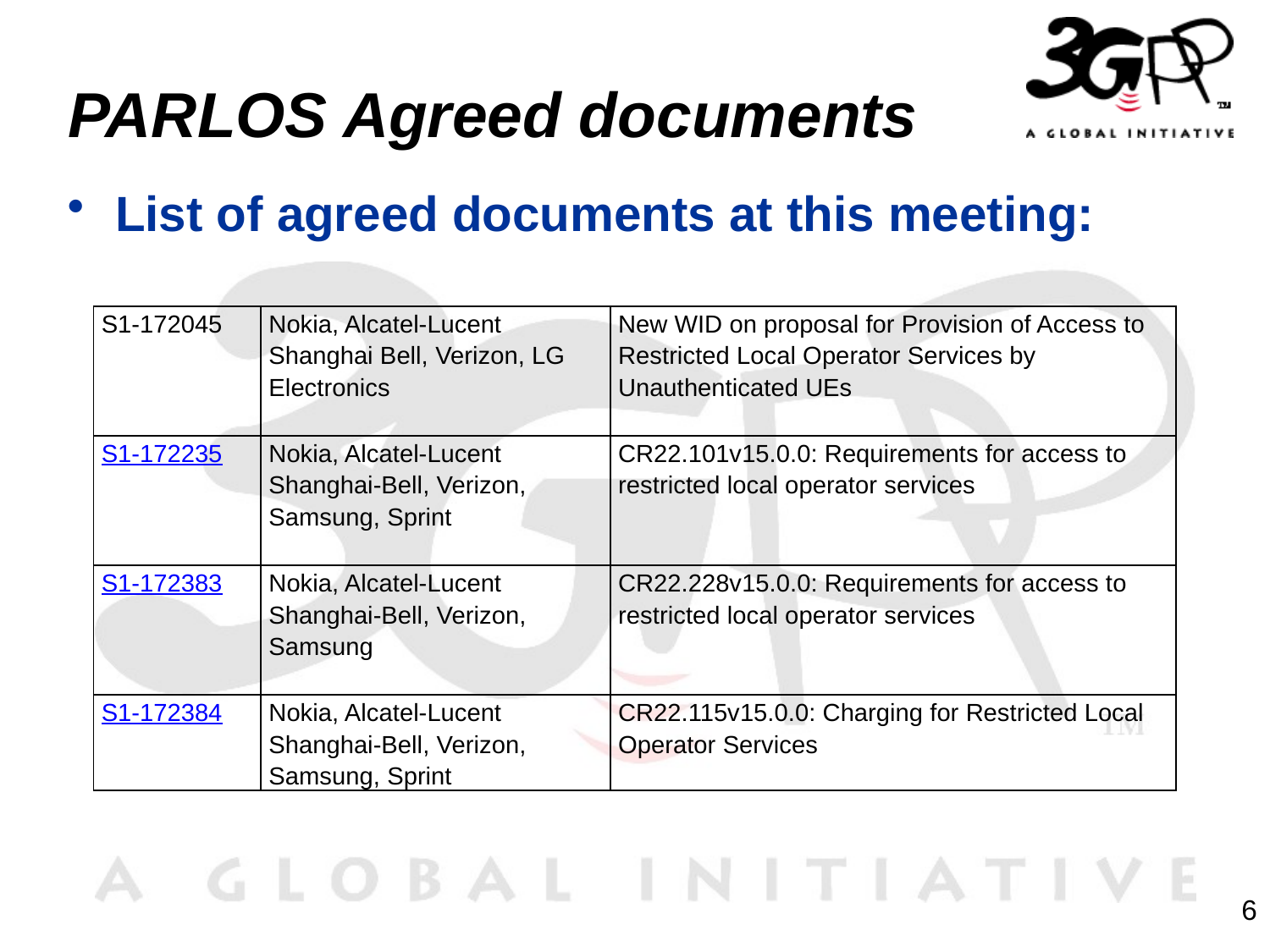

# PARLOS Agreed documents
List of agreed documents at this meeting:
| S1-172045 | Nokia, Alcatel-Lucent Shanghai Bell, Verizon, LG Electronics | New WID on proposal for Provision of Access to Restricted Local Operator Services by Unauthenticated UEs |
| --- | --- | --- |
| S1-172235 | Nokia, Alcatel-Lucent Shanghai-Bell, Verizon, Samsung, Sprint | CR22.101v15.0.0: Requirements for access to restricted local operator services |
| S1-172383 | Nokia, Alcatel-Lucent Shanghai-Bell, Verizon, Samsung | CR22.228v15.0.0: Requirements for access to restricted local operator services |
| S1-172384 | Nokia, Alcatel-Lucent Shanghai-Bell, Verizon, Samsung, Sprint | CR22.115v15.0.0: Charging for Restricted Local Operator Services |
6